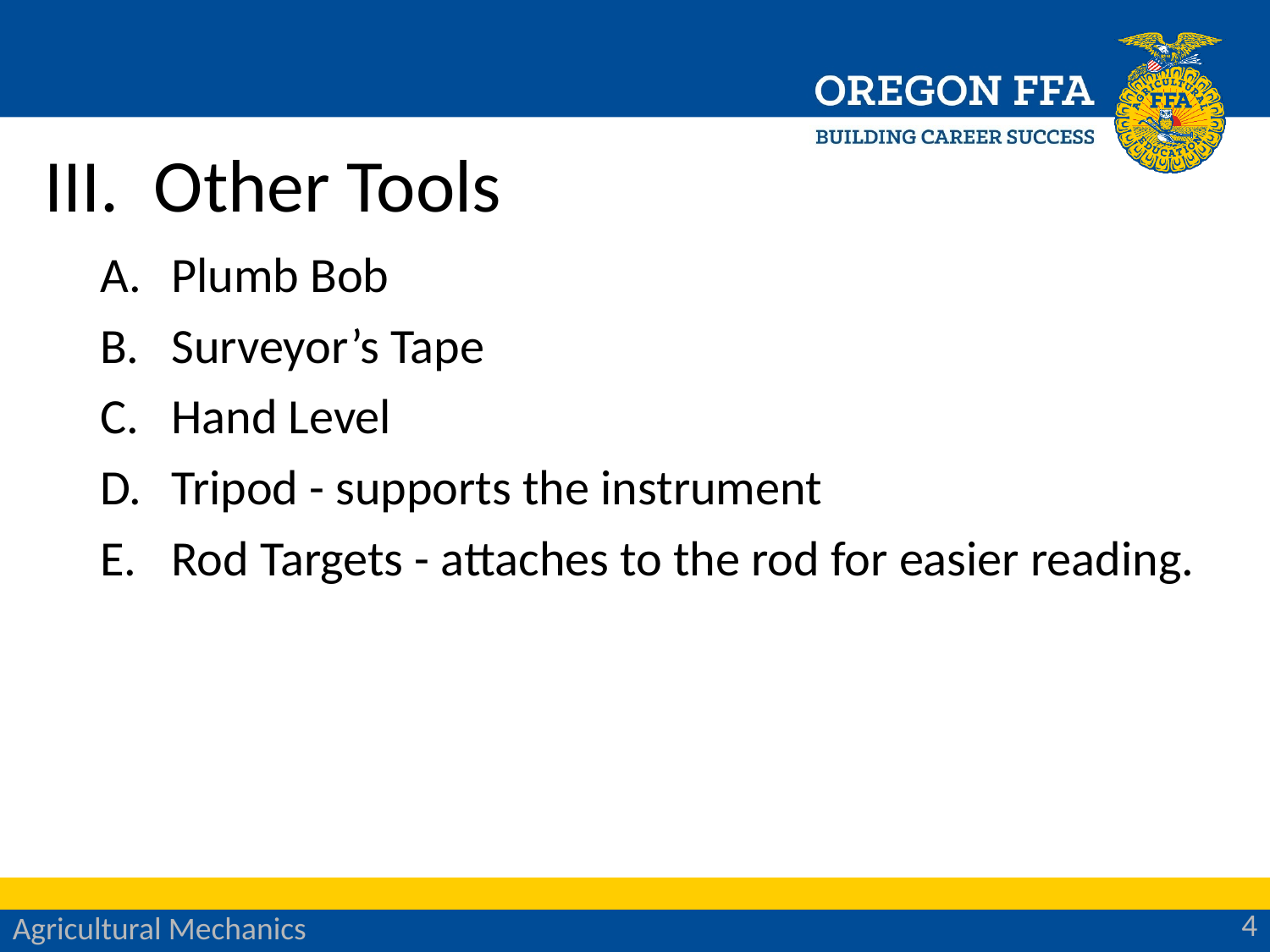

# Other Tools
Plumb Bob
Surveyor’s Tape
Hand Level
Tripod - supports the instrument
Rod Targets - attaches to the rod for easier reading.

4
Agricultural Mechanics